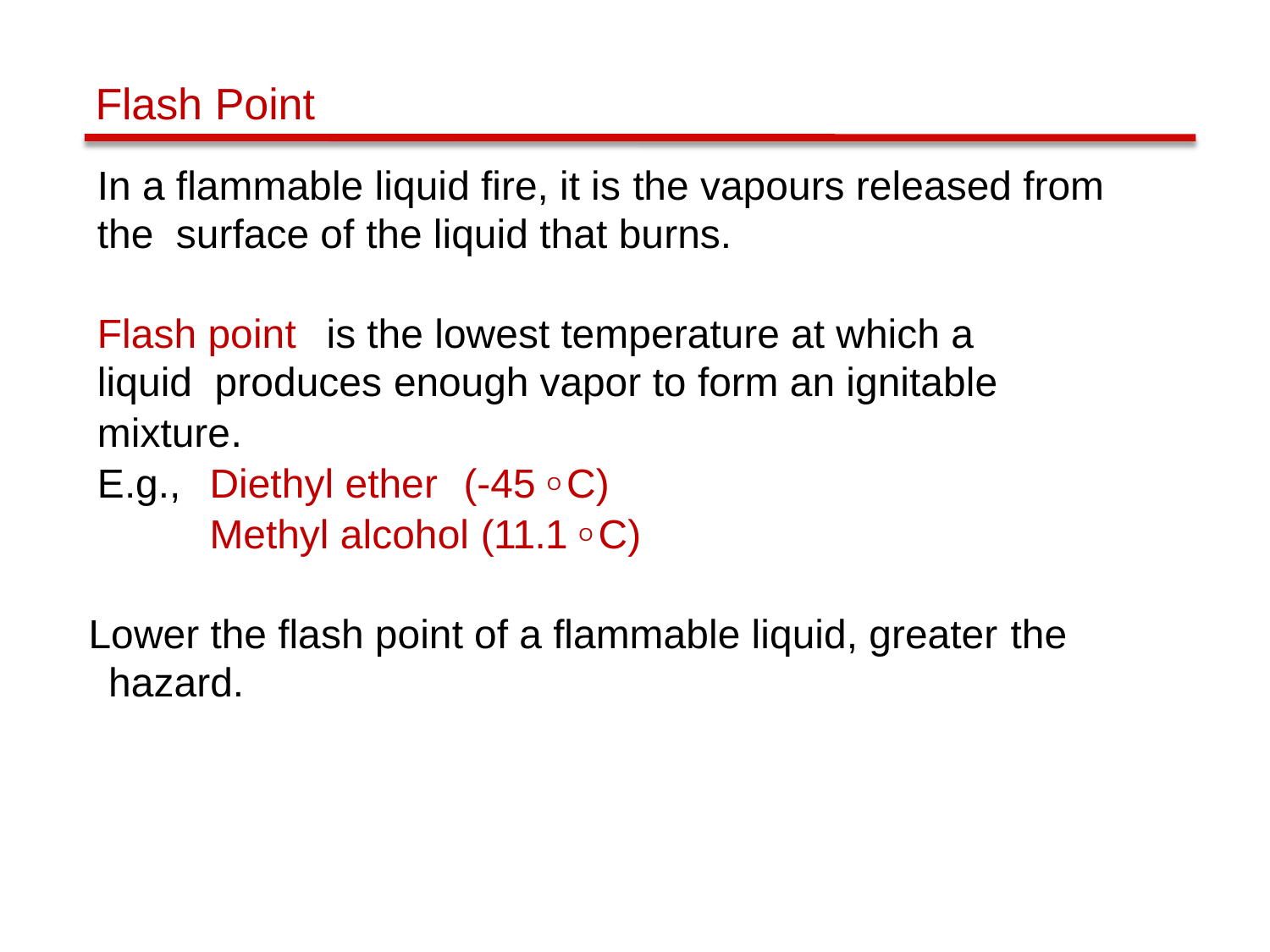

# Flash Point

In a flammable liquid fire, it is the vapours released from the  surface of the liquid that burns.

Flash point	is the lowest temperature at which a liquid  produces enough vapor to form an ignitable mixture.
E.g.,	Diethyl ether	(-45 O C)  Methyl alcohol (11.1 O C)

Lower the flash point of a flammable liquid, greater the  hazard.